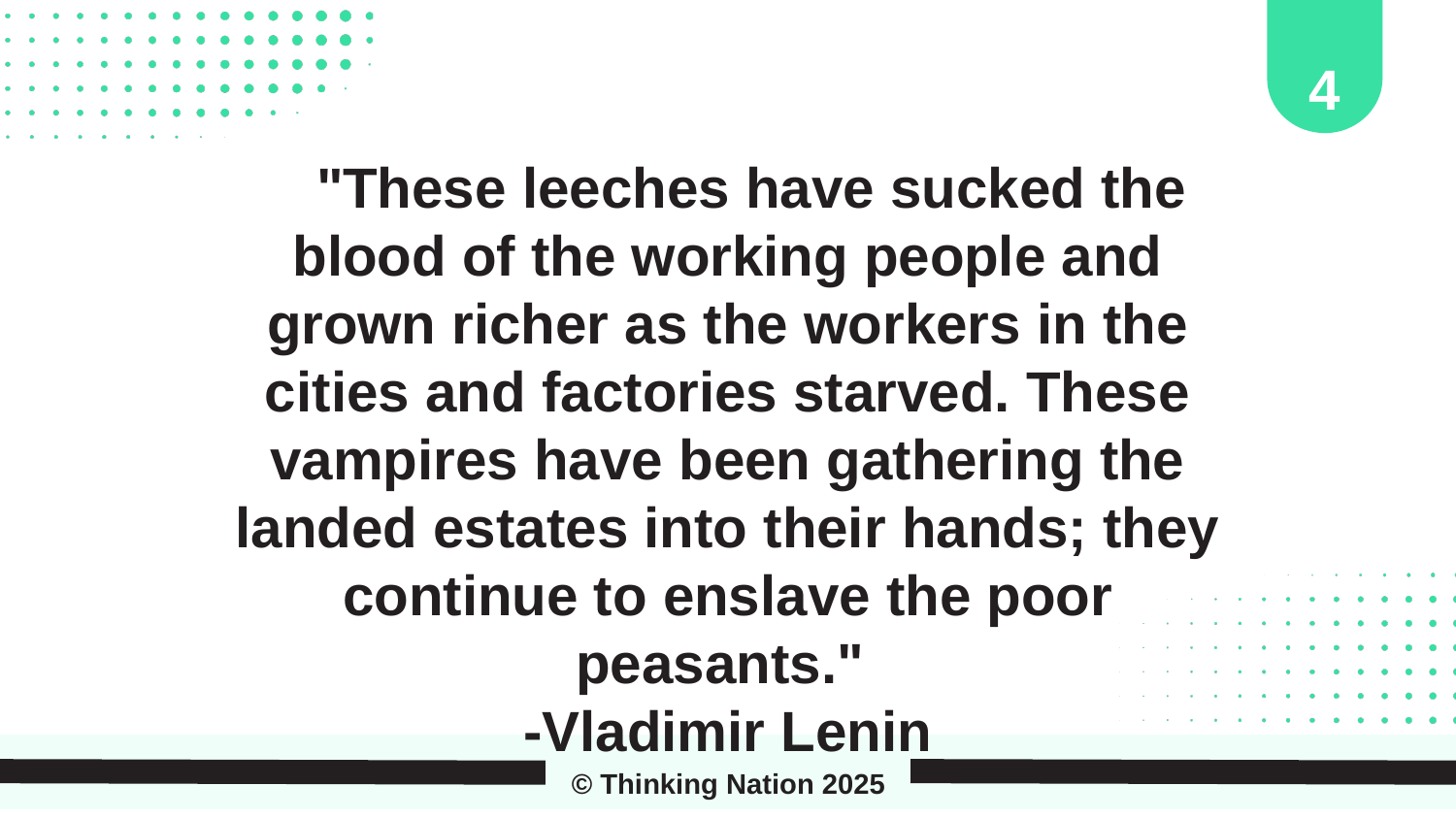

4
   "These leeches have sucked the blood of the working people and grown richer as the workers in the cities and factories starved. These vampires have been gathering the landed estates into their hands; they continue to enslave the poor peasants."
-Vladimir Lenin

© Thinking Nation 2025